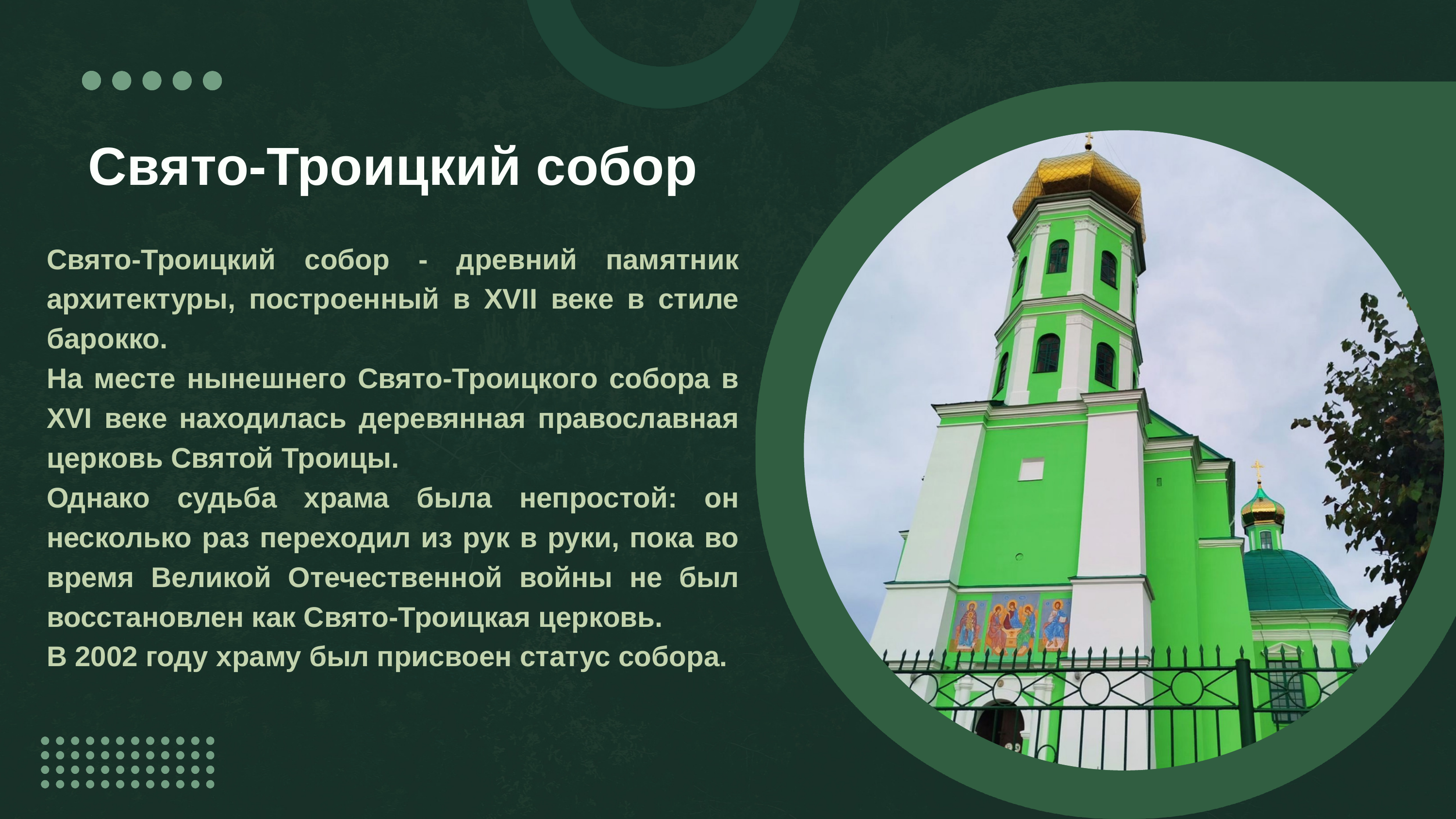

Свято-Троицкий собор

Свято-Троицкий собор - древний памятник архитектуры, построенный в XVII веке в стиле барокко.
На месте нынешнего Свято-Троицкого собора в XVI веке находилась деревянная православная церковь Святой Троицы.
Однако судьба храма была непростой: он несколько раз переходил из рук в руки, пока во время Великой Отечественной войны не был восстановлен как Свято-Троицкая церковь.
В 2002 году храму был присвоен статус собора.